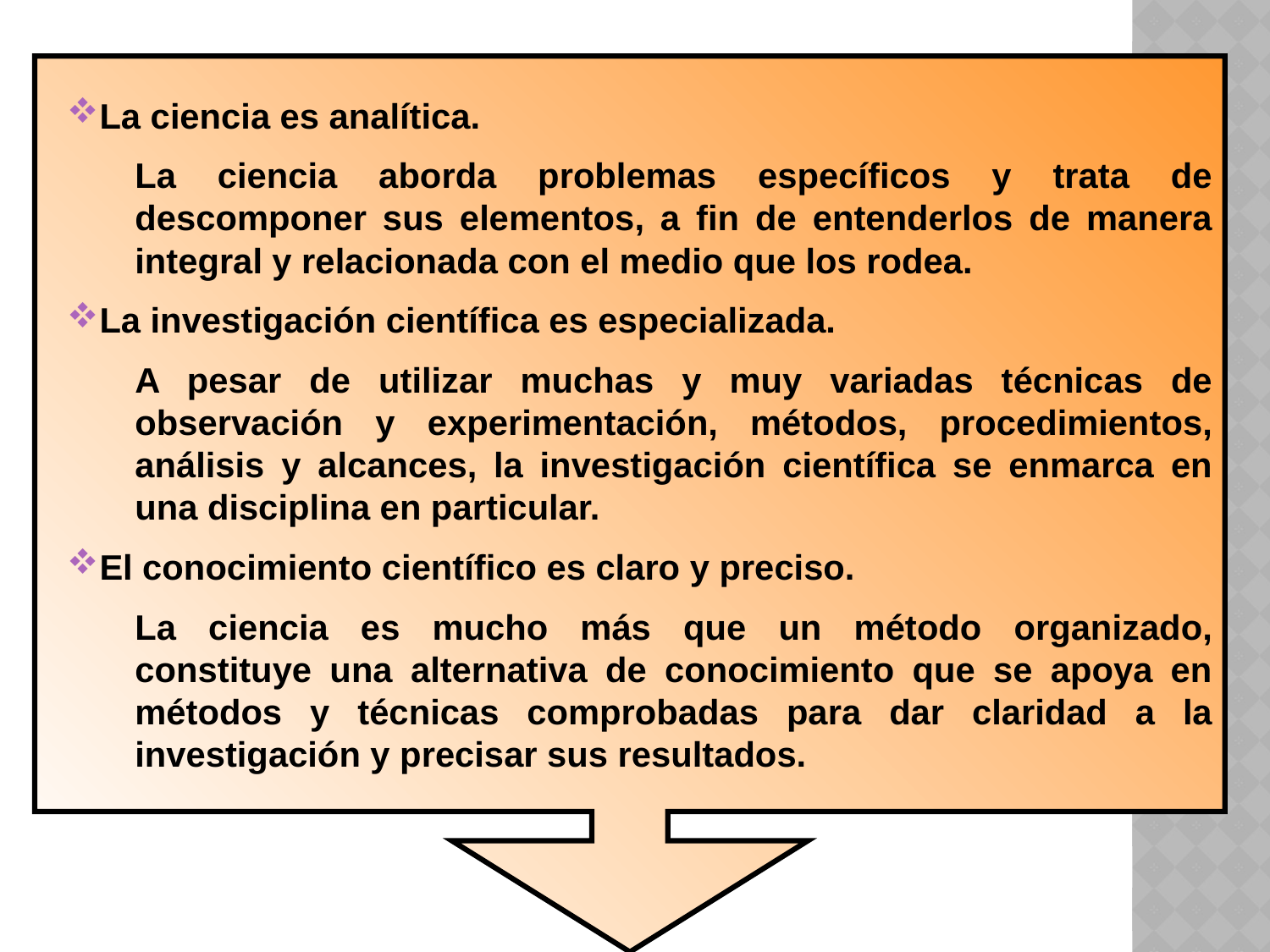

La ciencia es analítica.
La ciencia aborda problemas específicos y trata de descomponer sus elementos, a fin de entenderlos de manera integral y relacionada con el medio que los rodea.
La investigación científica es especializada.
A pesar de utilizar muchas y muy variadas técnicas de observación y experimentación, métodos, procedimientos, análisis y alcances, la investigación científica se enmarca en una disciplina en particular.
El conocimiento científico es claro y preciso.
La ciencia es mucho más que un método organizado, constituye una alternativa de conocimiento que se apoya en métodos y técnicas comprobadas para dar claridad a la investigación y precisar sus resultados.